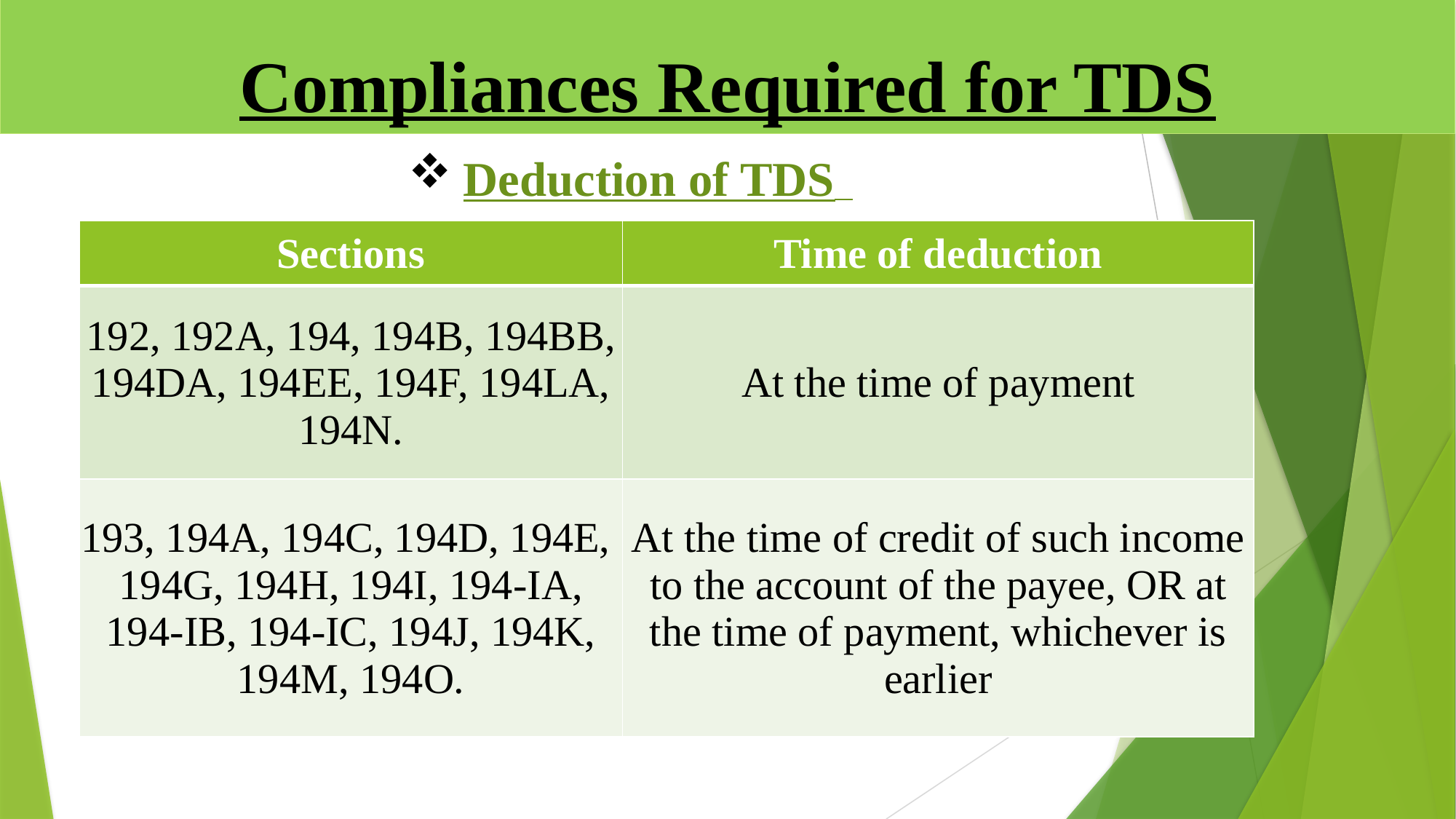

# Compliances Required for TDS
Deduction of TDS
| Sections | Time of deduction |
| --- | --- |
| 192, 192A, 194, 194B, 194BB, 194DA, 194EE, 194F, 194LA, 194N. | At the time of payment |
| 193, 194A, 194C, 194D, 194E, 194G, 194H, 194I, 194-IA, 194-IB, 194-IC, 194J, 194K, 194M, 194O. | At the time of credit of such income to the account of the payee, OR at the time of payment, whichever is earlier |